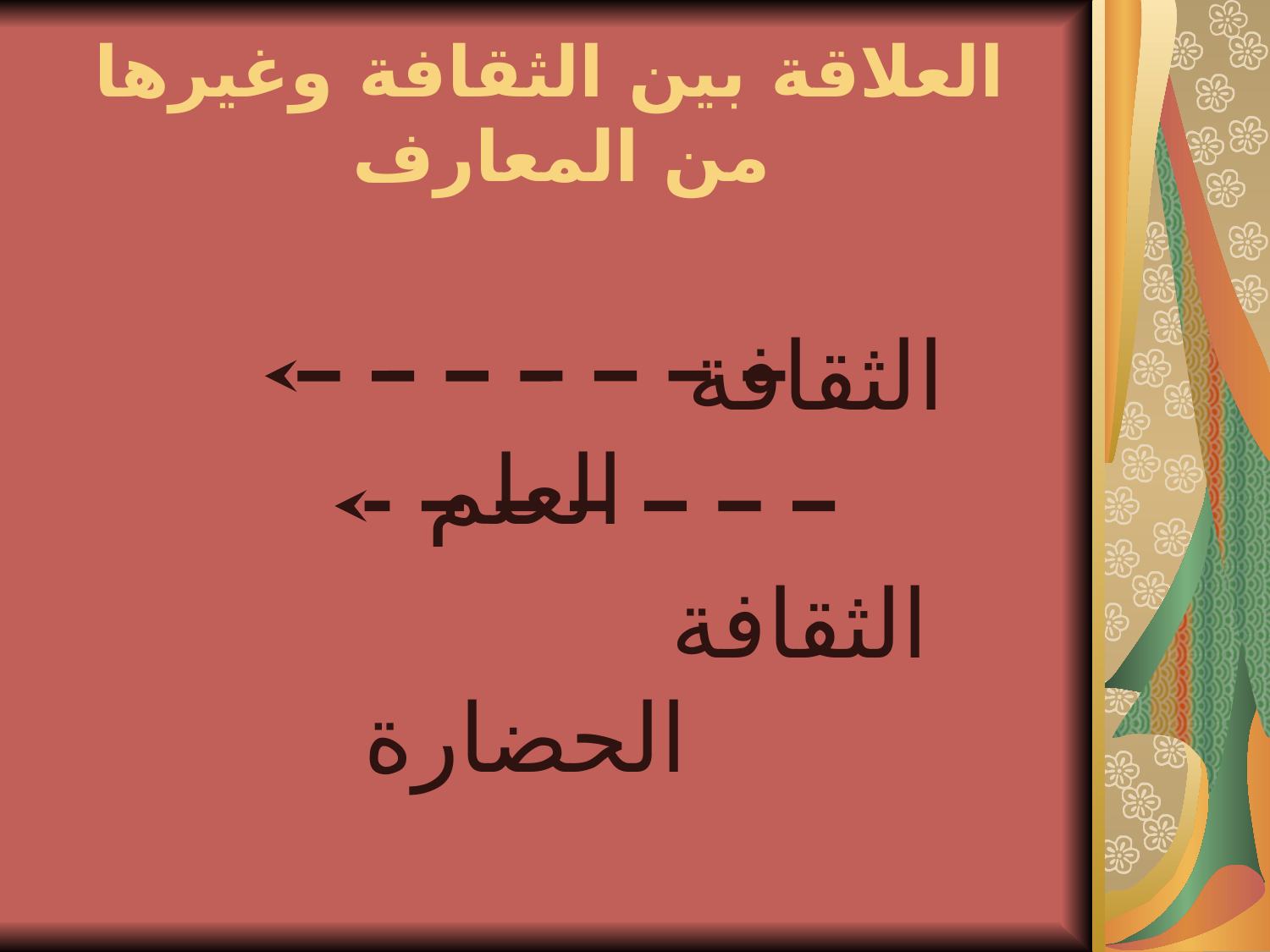

# العلاقة بين الثقافة وغيرها من المعارف

الثقافة                                   العلم
الثقافة                                 الحضارة